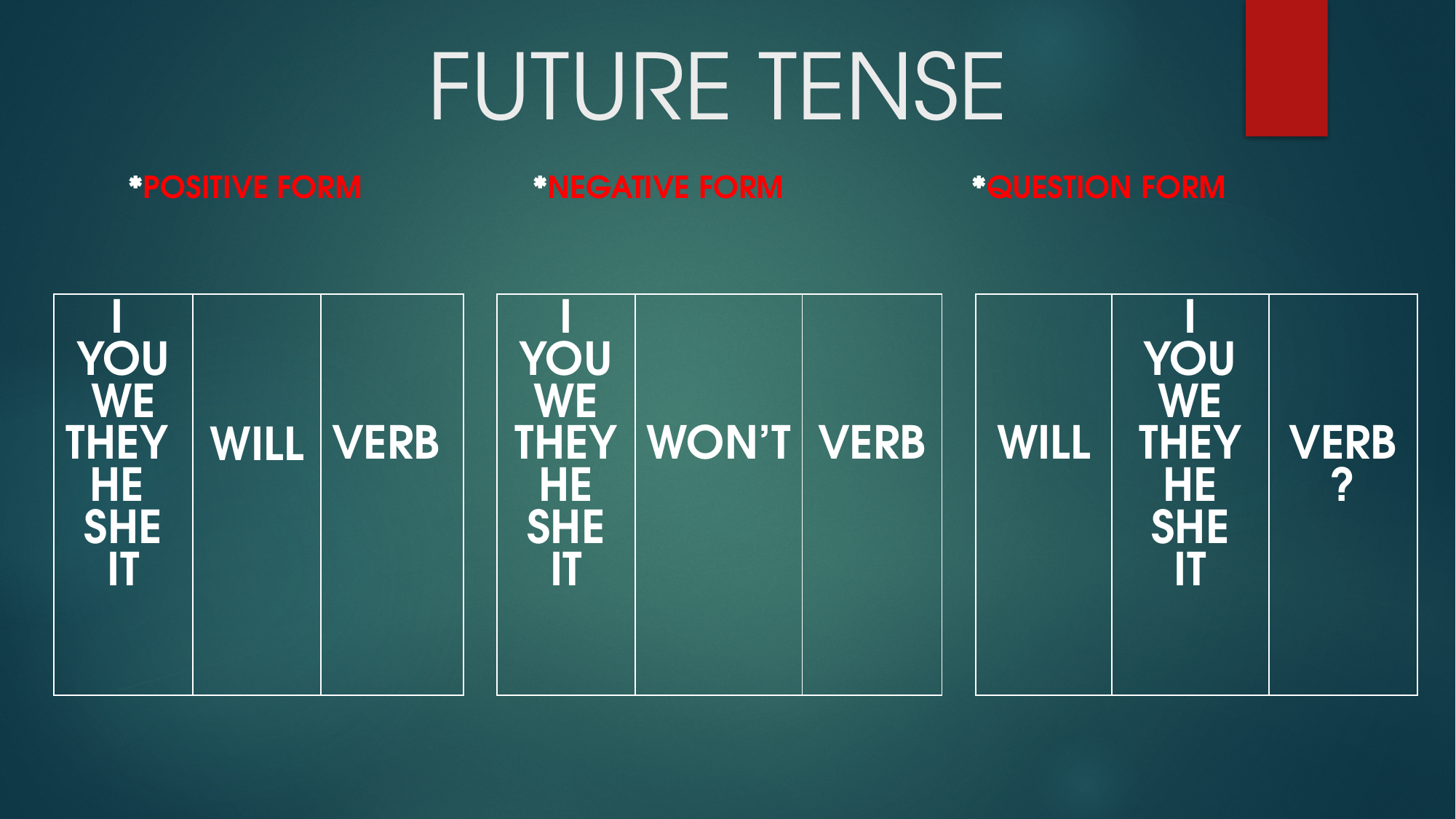

# FUTURE TENSE
      *POSITIVE FORM                    *NEGATIVE FORM                      *QUESTION FORM
| I YOU WE THEY HE SHE IT | WILL | VERB |
| --- | --- | --- |
| I YOU WE THEY HE SHE IT | WON’T | VERB |
| --- | --- | --- |
| WILL | I YOU WE THEY HE SHE IT | VERB? |
| --- | --- | --- |